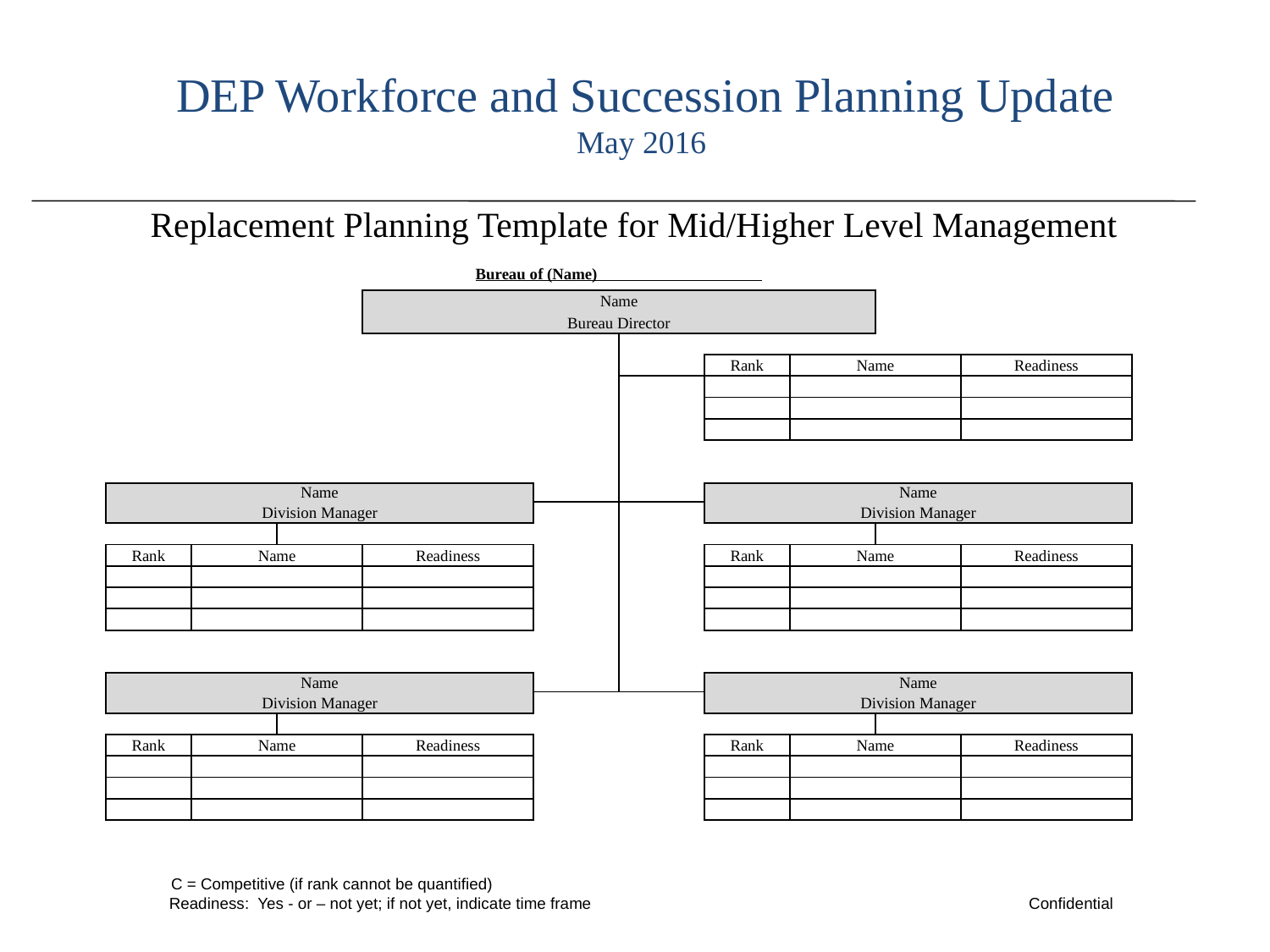

# DEP Workforce and Succession Planning Update May 2016
Replacement Planning Template for Mid/Higher Level Management

| Bureau of (Name) |  |  |  |  |  |  |  |  |  |  |  |
| --- | --- | --- | --- | --- | --- | --- | --- | --- | --- | --- | --- |
|  |  |  | Name |  |  |  |  |  |  |  |  |
|  |  |  | Bureau Director |  |  |  |  |  |  |  |  |
|  |  |  |  |  |  |  |  |  |  |  |  |
|  |  |  |  |  |  |  | Rank | Name |  | Readiness |  |
|  |  |  |  |  |  |  |  |  |  |  |  |
|  |  |  |  |  |  |  |  |  |  |  |  |
|  |  |  |  |  |  |  |  |  |  |  |  |
|  |  |  |  |  |  |  |  |  |  |  |  |
|  |  |  |  |  |  |  |  |  |  |  |  |
| Name |  |  |  |  |  |  | Name |  |  |  |  |
| Division Manager |  |  |  |  |  |  | Division Manager |  |  |  |  |
|  |  |  |  |  |  |  |  |  |  |  |  |
| Rank | Name |  | Readiness |  |  |  | Rank | Name |  | Readiness |  |
|  |  |  |  |  |  |  |  |  |  |  |  |
|  |  |  |  |  |  |  |  |  |  |  |  |
|  |  |  |  |  |  |  |  |  |  |  |  |
|  |  |  |  |  |  |  |  |  |  |  |  |
|  |  |  |  |  |  |  |  |  |  |  |  |
| Name |  |  |  |  |  |  | Name |  |  |  |  |
| Division Manager |  |  |  |  |  |  | Division Manager |  |  |  |  |
|  |  |  |  |  |  |  |  |  |  |  |  |
| Rank | Name |  | Readiness |  |  |  | Rank | Name |  | Readiness |  |
|  |  |  |  |  |  |  |  |  |  |  |  |
|  |  |  |  |  |  |  |  |  |  |  |  |
|  |  |  |  |  |  |  |  |  |  |  |  |
|  |  |  |  |  |  |  |  |  |  |  |  |
      C = Competitive (if rank cannot be quantified)
       Readiness:  Yes - or – not yet; if not yet, indicate time frame			                             Confidential